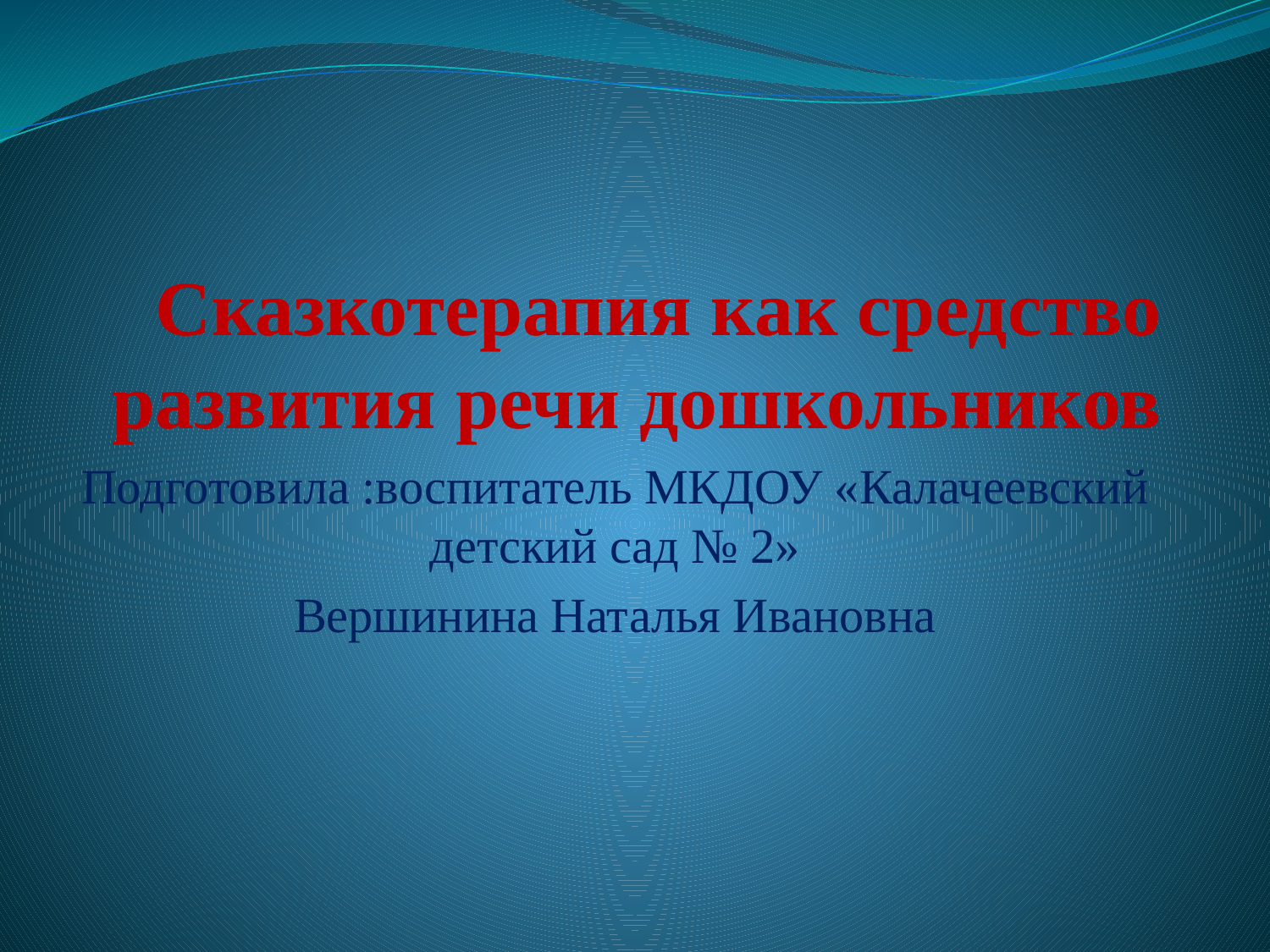

# Сказкотерапия как средство развития речи дошкольников
Подготовила :воспитатель МКДОУ «Калачеевский детский сад № 2»
Вершинина Наталья Ивановна